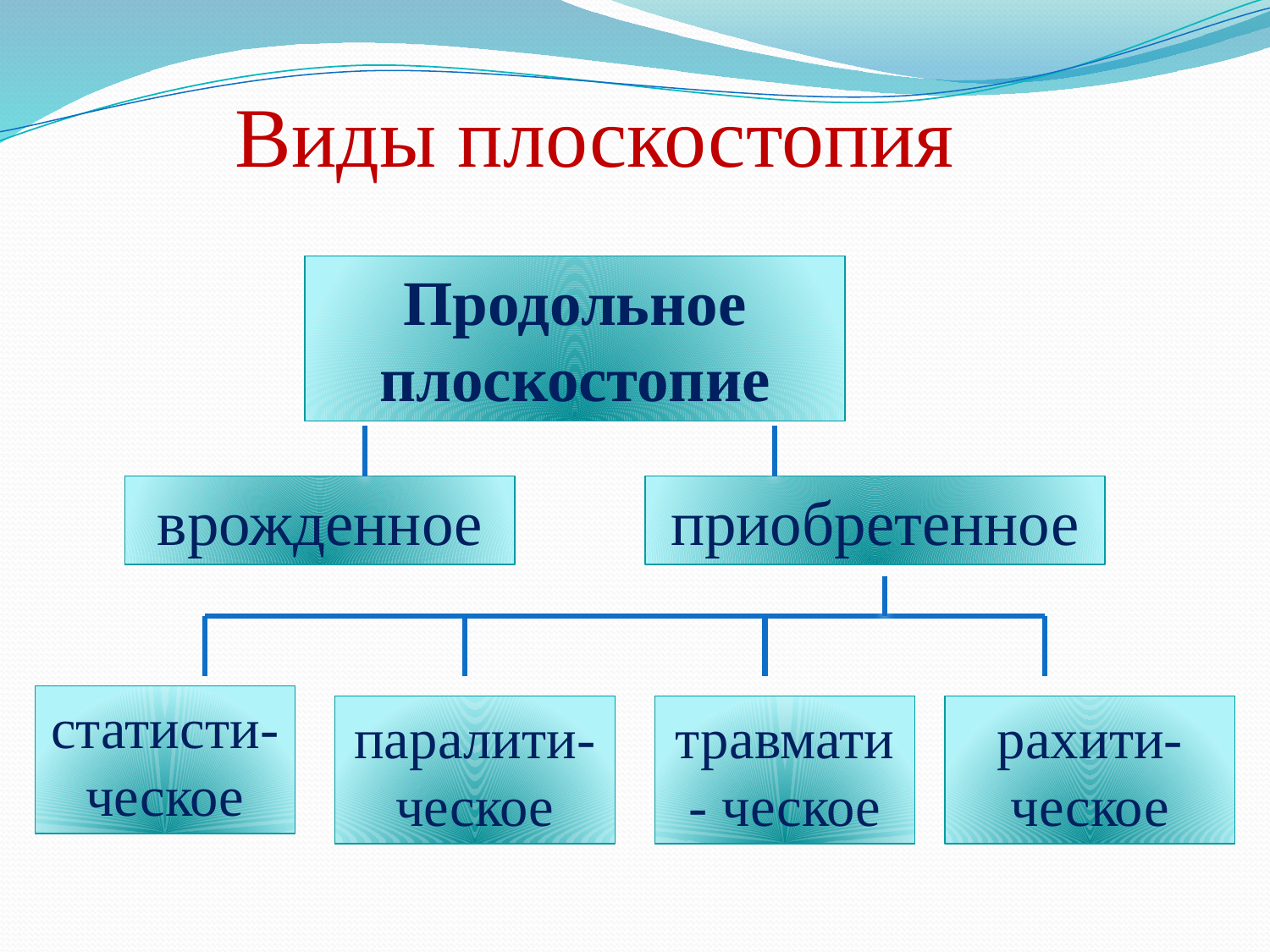

Виды плоскостопия
Продольное плоскостопие
врожденное
приобретенное
статисти- ческое
паралити- ческое
травмати- ческое
рахити-
ческое